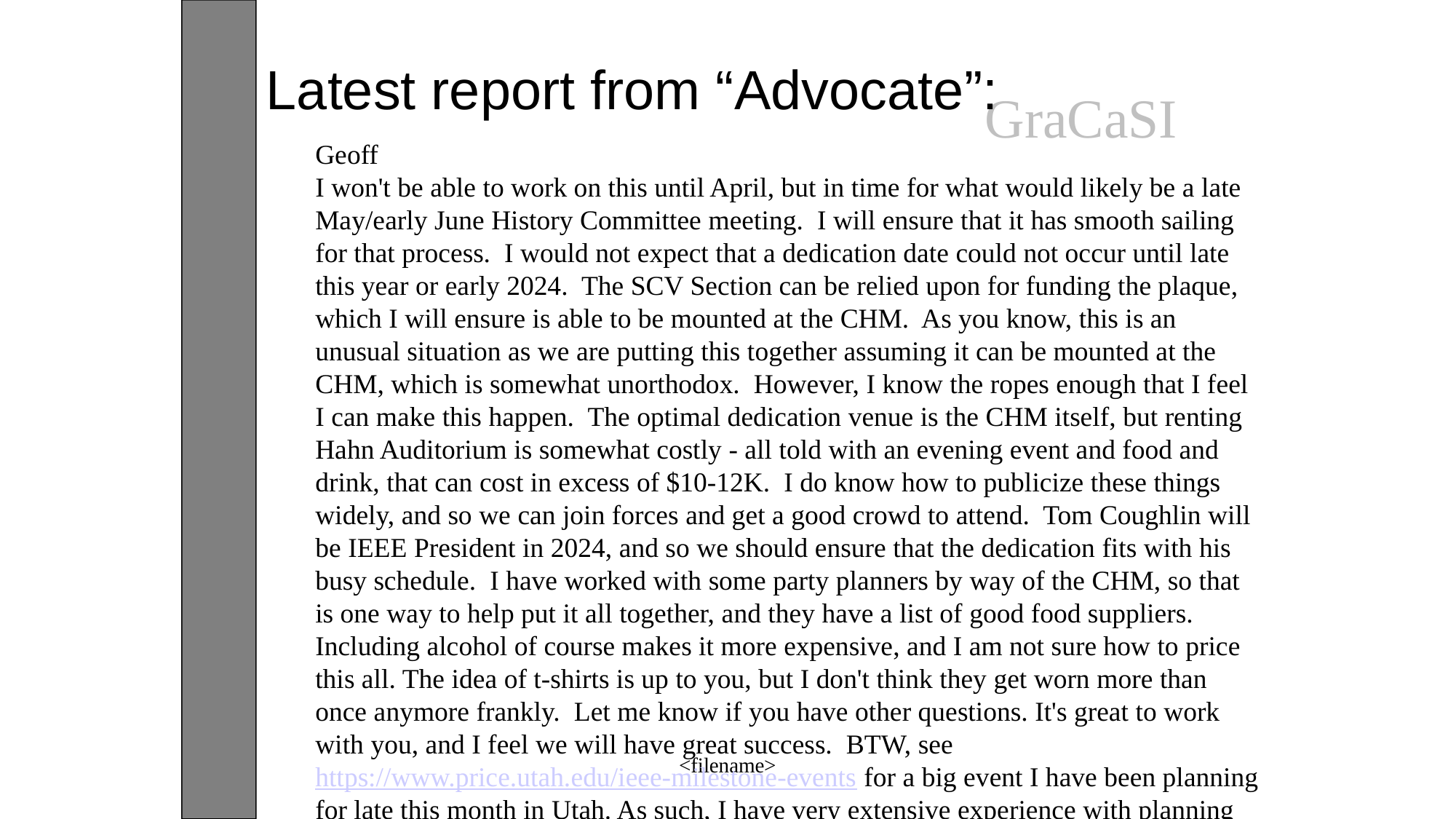

Latest report from “Advocate”:
GraCaSI
Geoff
I won't be able to work on this until April, but in time for what would likely be a late May/early June History Committee meeting.  I will ensure that it has smooth sailing for that process.  I would not expect that a dedication date could not occur until late this year or early 2024.  The SCV Section can be relied upon for funding the plaque, which I will ensure is able to be mounted at the CHM.  As you know, this is an unusual situation as we are putting this together assuming it can be mounted at the CHM, which is somewhat unorthodox.  However, I know the ropes enough that I feel I can make this happen.  The optimal dedication venue is the CHM itself, but renting Hahn Auditorium is somewhat costly - all told with an evening event and food and drink, that can cost in excess of $10-12K.  I do know how to publicize these things widely, and so we can join forces and get a good crowd to attend.  Tom Coughlin will be IEEE President in 2024, and so we should ensure that the dedication fits with his busy schedule.  I have worked with some party planners by way of the CHM, so that is one way to help put it all together, and they have a list of good food suppliers.  Including alcohol of course makes it more expensive, and I am not sure how to price this all. The idea of t-shirts is up to you, but I don't think they get worn more than once anymore frankly.  Let me know if you have other questions. It's great to work with you, and I feel we will have great success.  BTW, see https://www.price.utah.edu/ieee-milestone-events for a big event I have been planning for late this month in Utah. As such, I have very extensive experience with planning these events, frankly more than probably anyone else in the world.
Cheers, Brian
<filename>